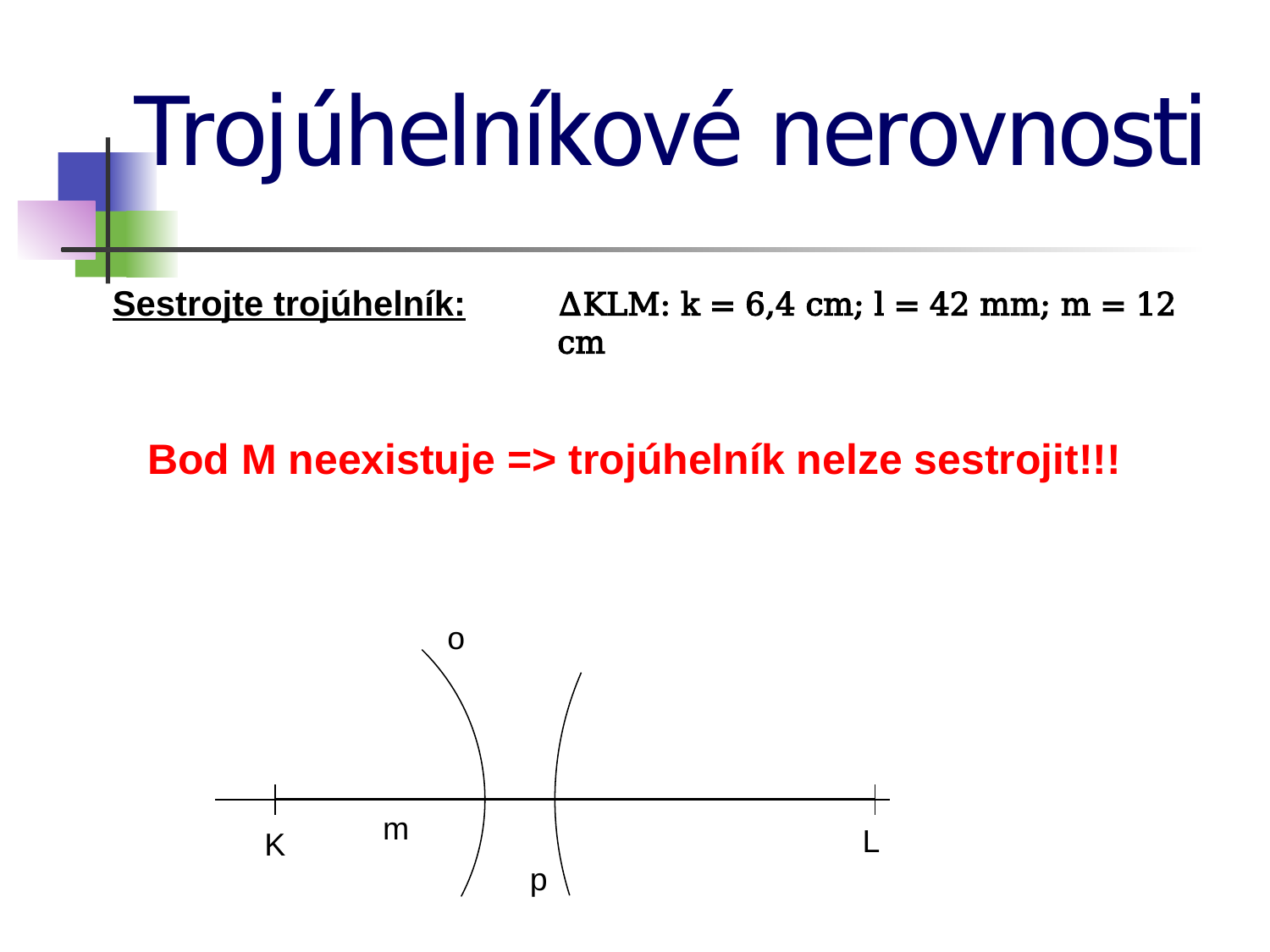

Trojúhelníkové nerovnosti
Sestrojte trojúhelník:
∆KLM: k = 6,4 cm; l = 42 mm; m = 12 cm
Bod M neexistuje => trojúhelník nelze sestrojit!!!

o
m
L
K
p